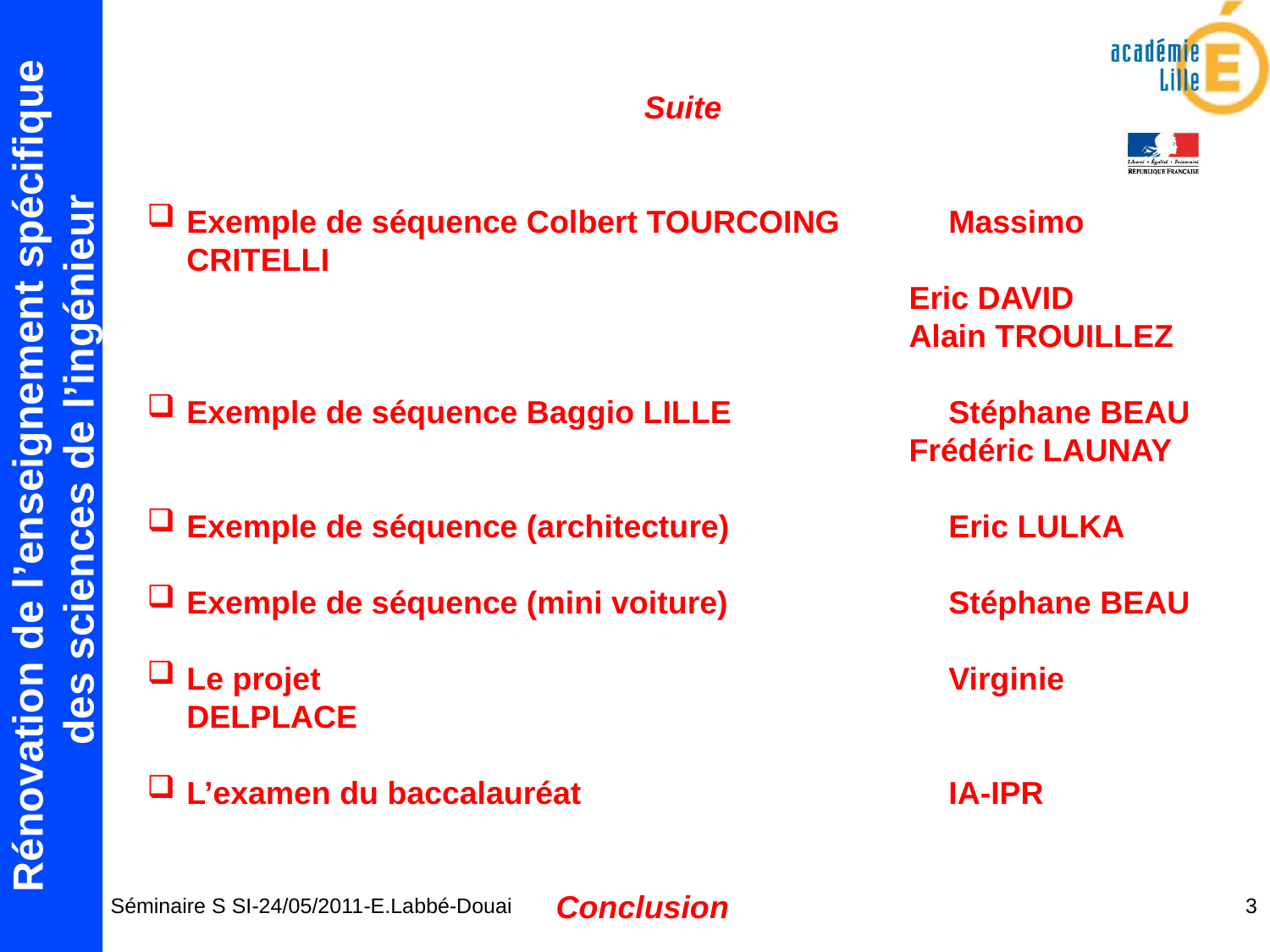

Suite

Exemple de séquence Colbert TOURCOING	Massimo CRITELLI
						Eric DAVID
						Alain TROUILLEZ

Exemple de séquence Baggio LILLE		Stéphane BEAU
						Frédéric LAUNAY

Exemple de séquence (architecture) 		Eric LULKA

Exemple de séquence (mini voiture)		Stéphane BEAU

Le projet 					Virginie DELPLACE

L’examen du baccalauréat			IA-IPR

Conclusion
Séminaire S SI-24/05/2011-E.Labbé-Douai
3